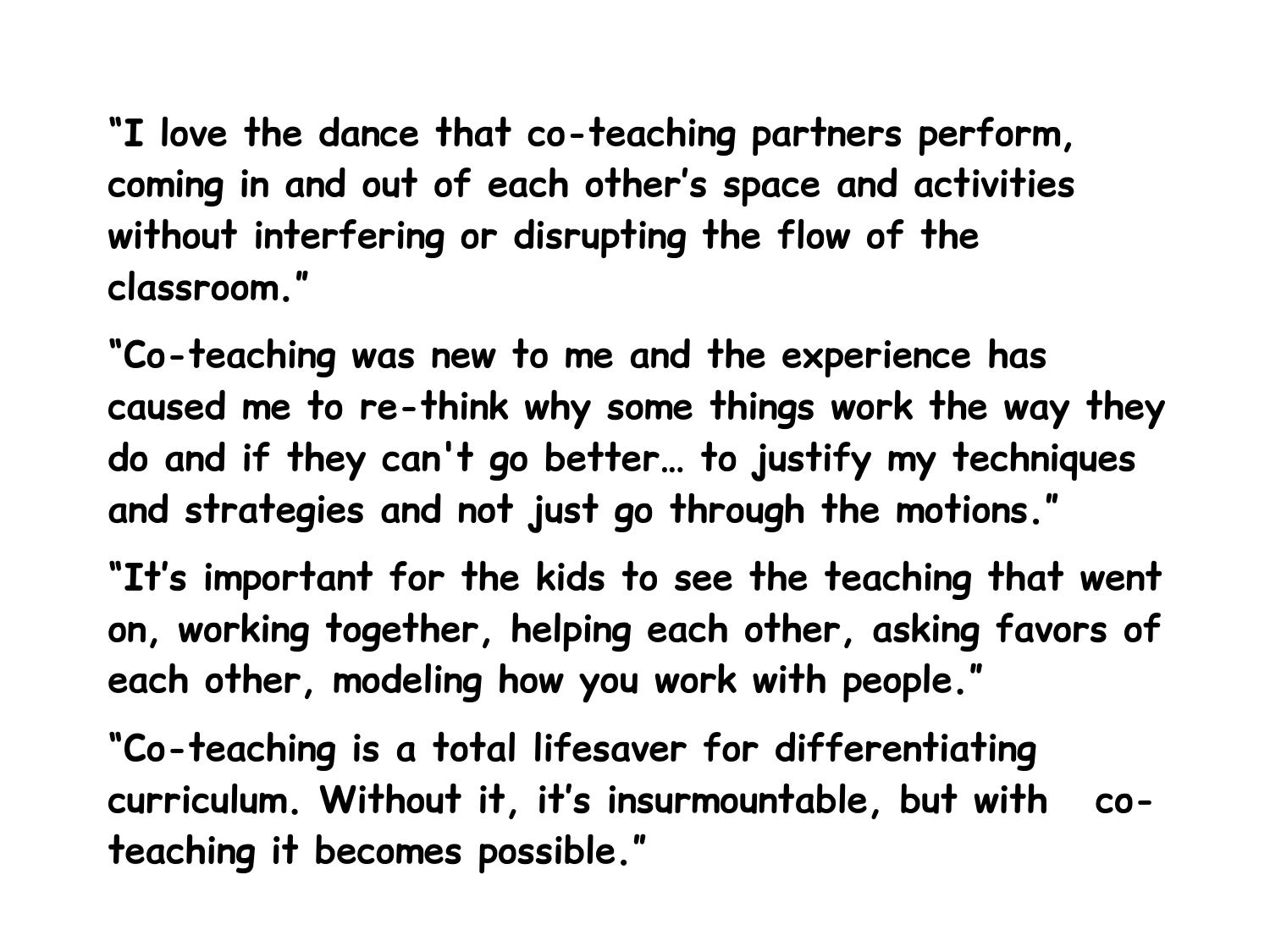

“I love the dance that co-teaching partners perform, coming in and out of each other’s space and activities without interfering or disrupting the flow of the classroom.”
“Co-teaching was new to me and the experience has caused me to re-think why some things work the way they do and if they can't go better… to justify my techniques and strategies and not just go through the motions.”
“It’s important for the kids to see the teaching that went on, working together, helping each other, asking favors of each other, modeling how you work with people.”
“Co-teaching is a total lifesaver for differentiating curriculum. Without it, it’s insurmountable, but with   co-teaching it becomes possible.”